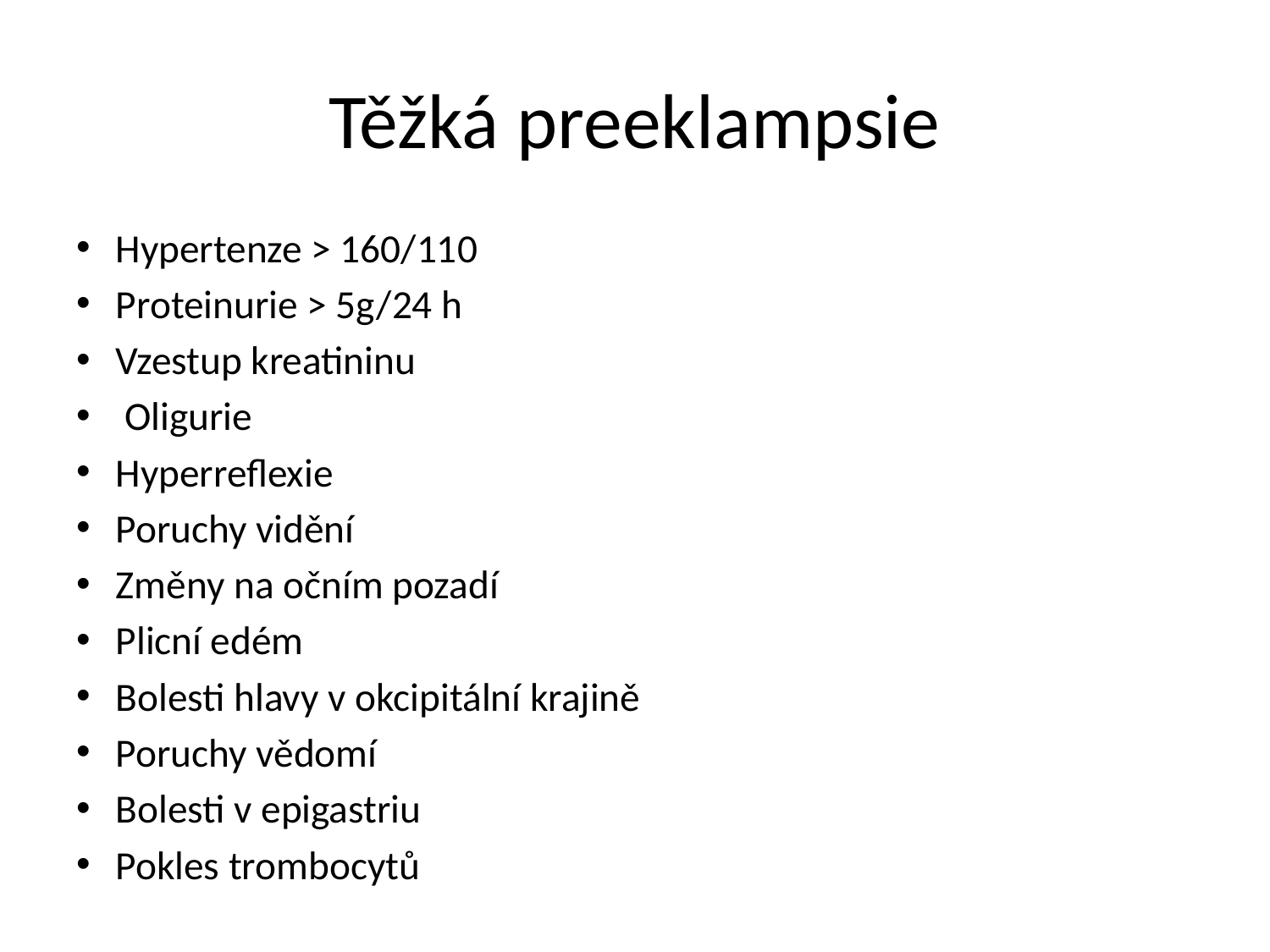

# Těžká preeklampsie
Hypertenze > 160/110
Proteinurie > 5g/24 h
Vzestup kreatininu
 Oligurie
Hyperreflexie
Poruchy vidění
Změny na očním pozadí
Plicní edém
Bolesti hlavy v okcipitální krajině
Poruchy vědomí
Bolesti v epigastriu
Pokles trombocytů